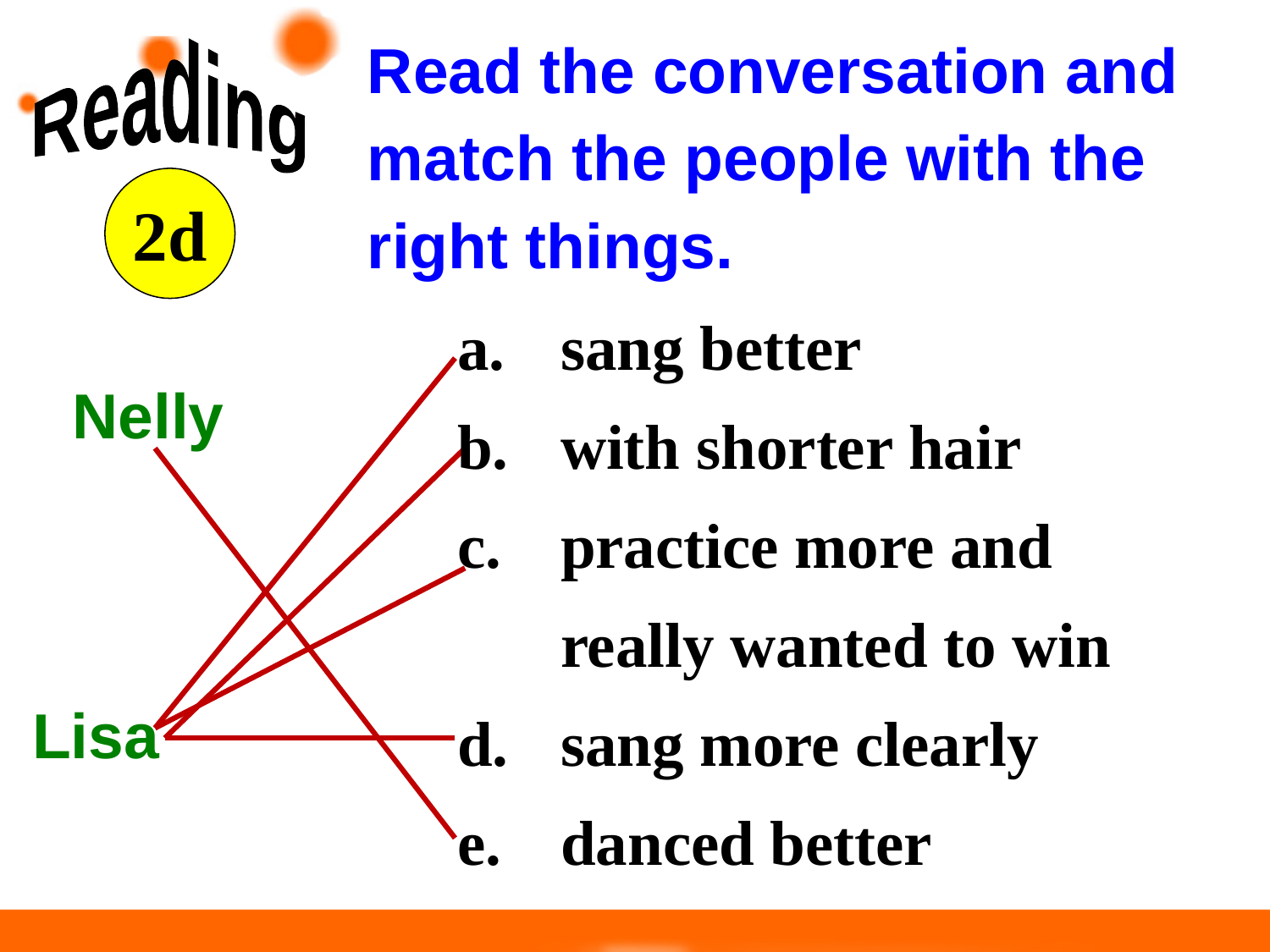

Read the conversation and match the people with the right things.
Reading
2d
sang better
with shorter hair
practice more and really wanted to win
sang more clearly
danced better
Nelly
Lisa